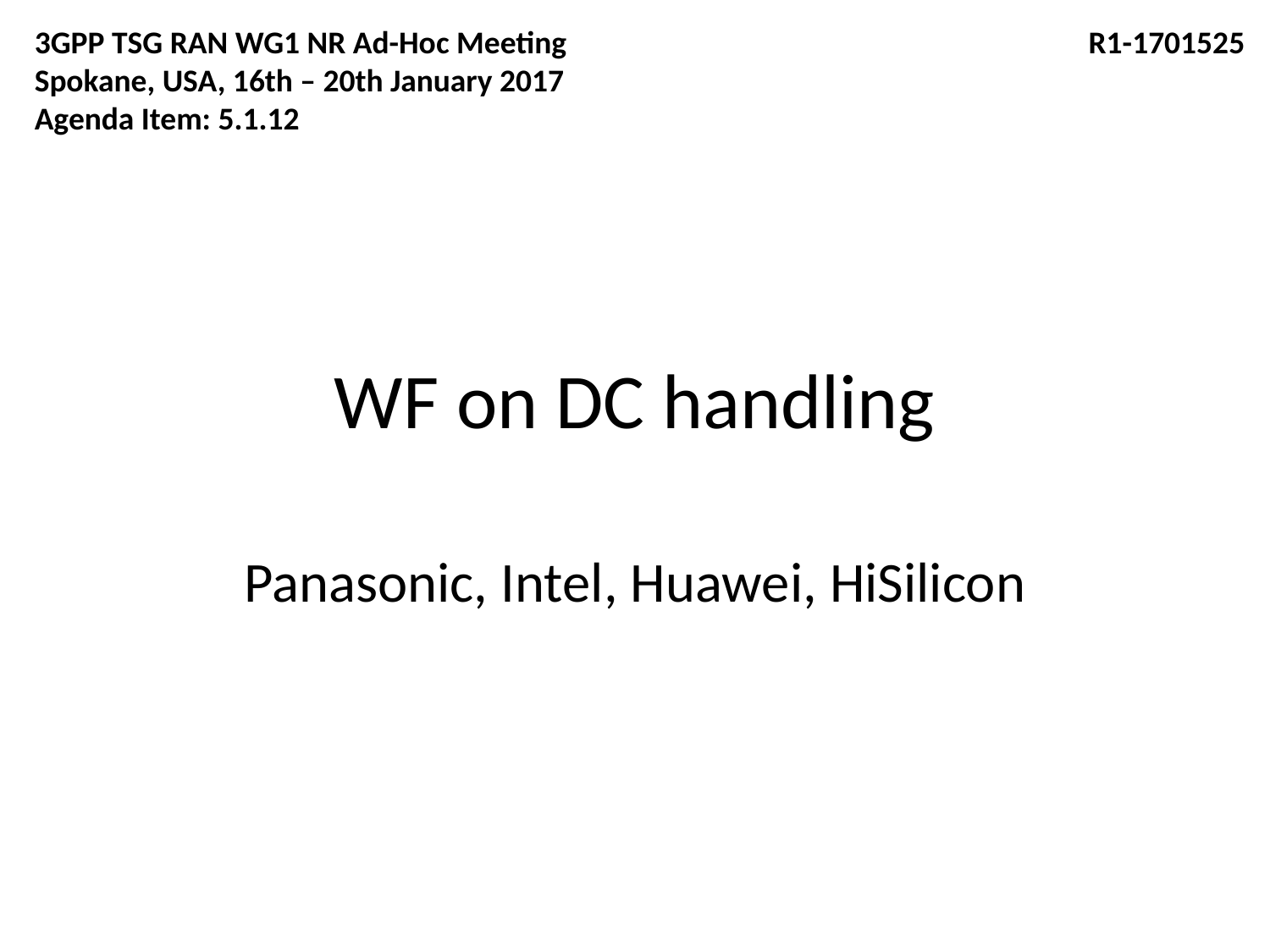

3GPP TSG RAN WG1 NR Ad-Hoc Meeting                                               	                       R1-1701525
Spokane, USA, 16th – 20th January 2017
Agenda Item: 5.1.12
# WF on DC handling
Panasonic, Intel, Huawei, HiSilicon